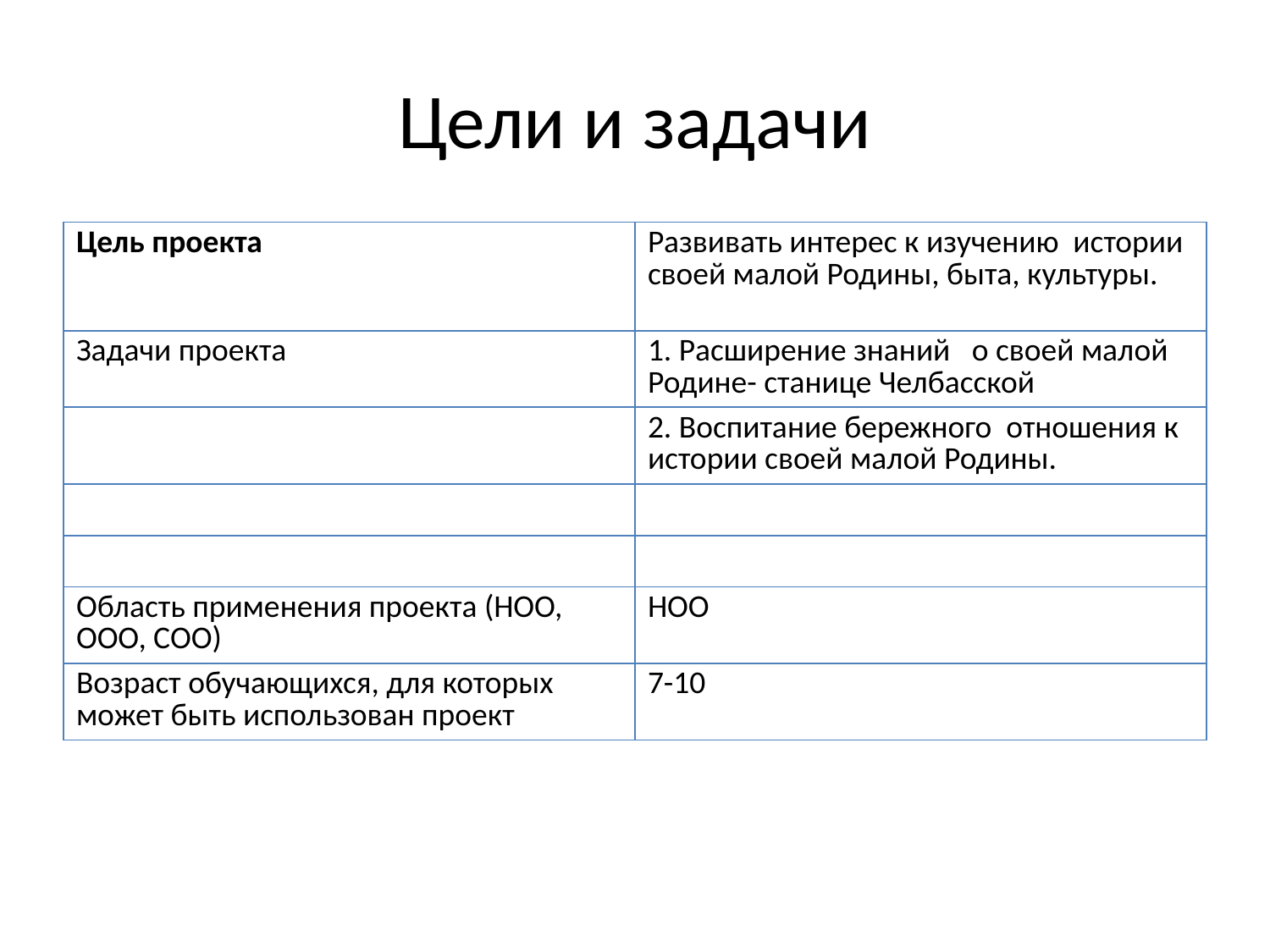

# Цели и задачи
| Цель проекта | Развивать интерес к изучению истории своей малой Родины, быта, культуры. |
| --- | --- |
| Задачи проекта | 1. Расширение знаний о своей малой Родине- станице Челбасской |
|  | 2. Воспитание бережного отношения к истории своей малой Родины. |
|  |  |
|  |  |
| Область применения проекта (НОО, ООО, СОО) | НОО |
| Возраст обучающихся, для которых может быть использован проект | 7-10 |